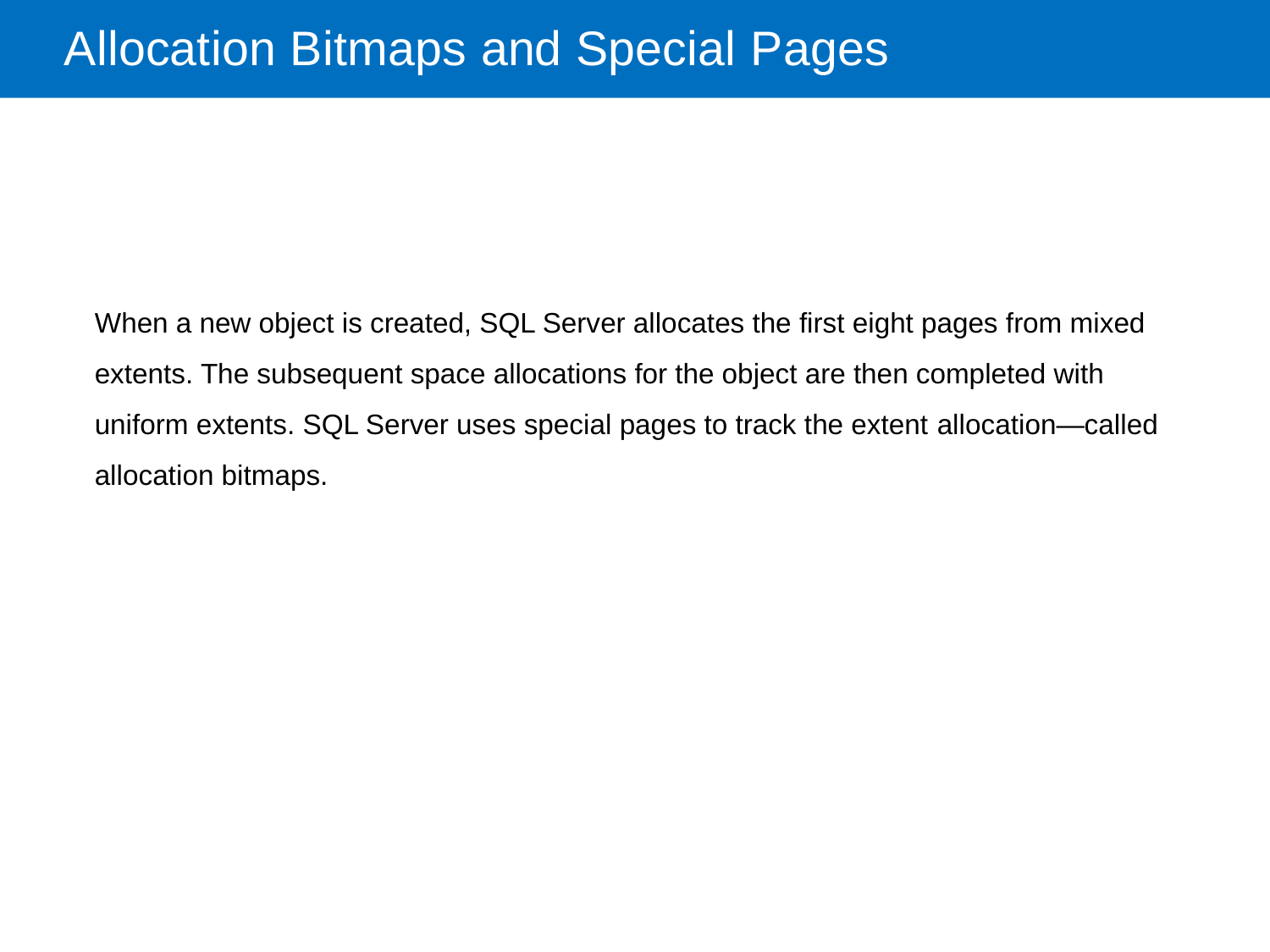

Allocation Bitmaps and Special Pages
When a new object is created, SQL Server allocates the first eight pages from mixed extents. The subsequent space allocations for the object are then completed with uniform extents. SQL Server uses special pages to track the extent allocation—called allocation bitmaps.